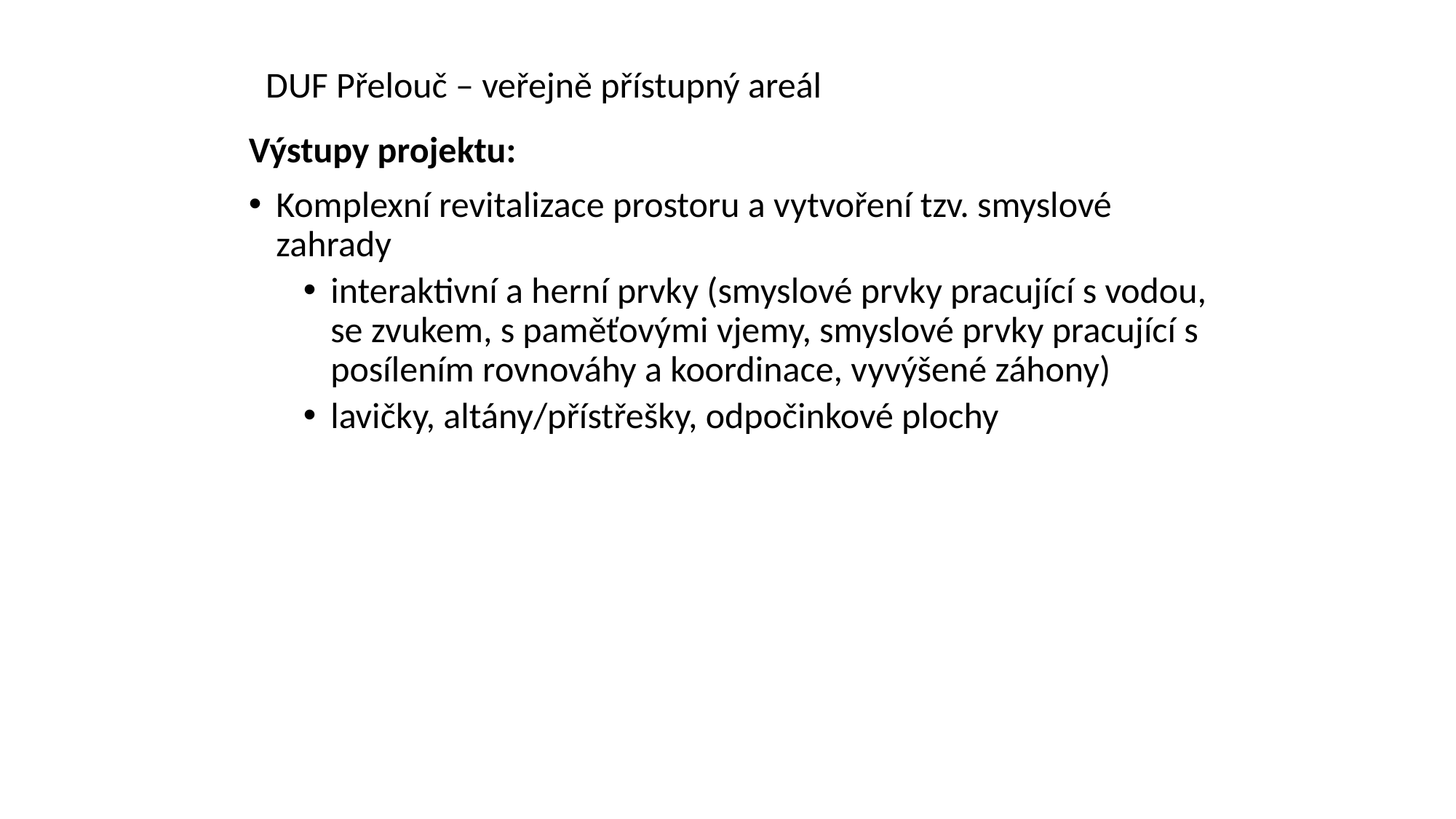

# DUF Přelouč – veřejně přístupný areál
Výstupy projektu:
Komplexní revitalizace prostoru a vytvoření tzv. smyslové zahrady
interaktivní a herní prvky (smyslové prvky pracující s vodou, se zvukem, s paměťovými vjemy, smyslové prvky pracující s posílením rovnováhy a koordinace, vyvýšené záhony)
lavičky, altány/přístřešky, odpočinkové plochy